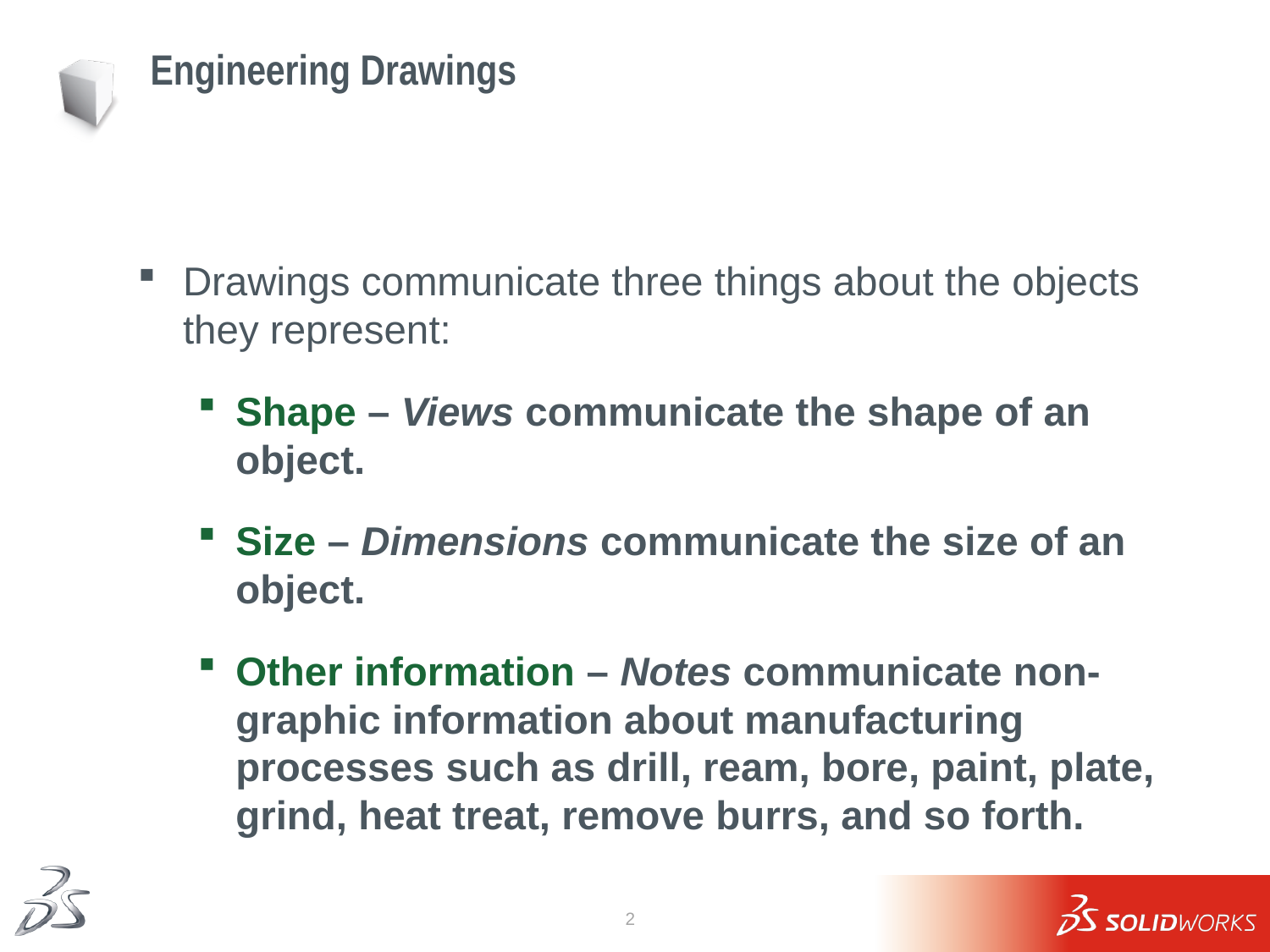

# Engineering Drawings
Drawings communicate three things about the objects they represent:
Shape – Views communicate the shape of an object.
Size – Dimensions communicate the size of an object.
Other information – Notes communicate non-graphic information about manufacturing processes such as drill, ream, bore, paint, plate, grind, heat treat, remove burrs, and so forth.